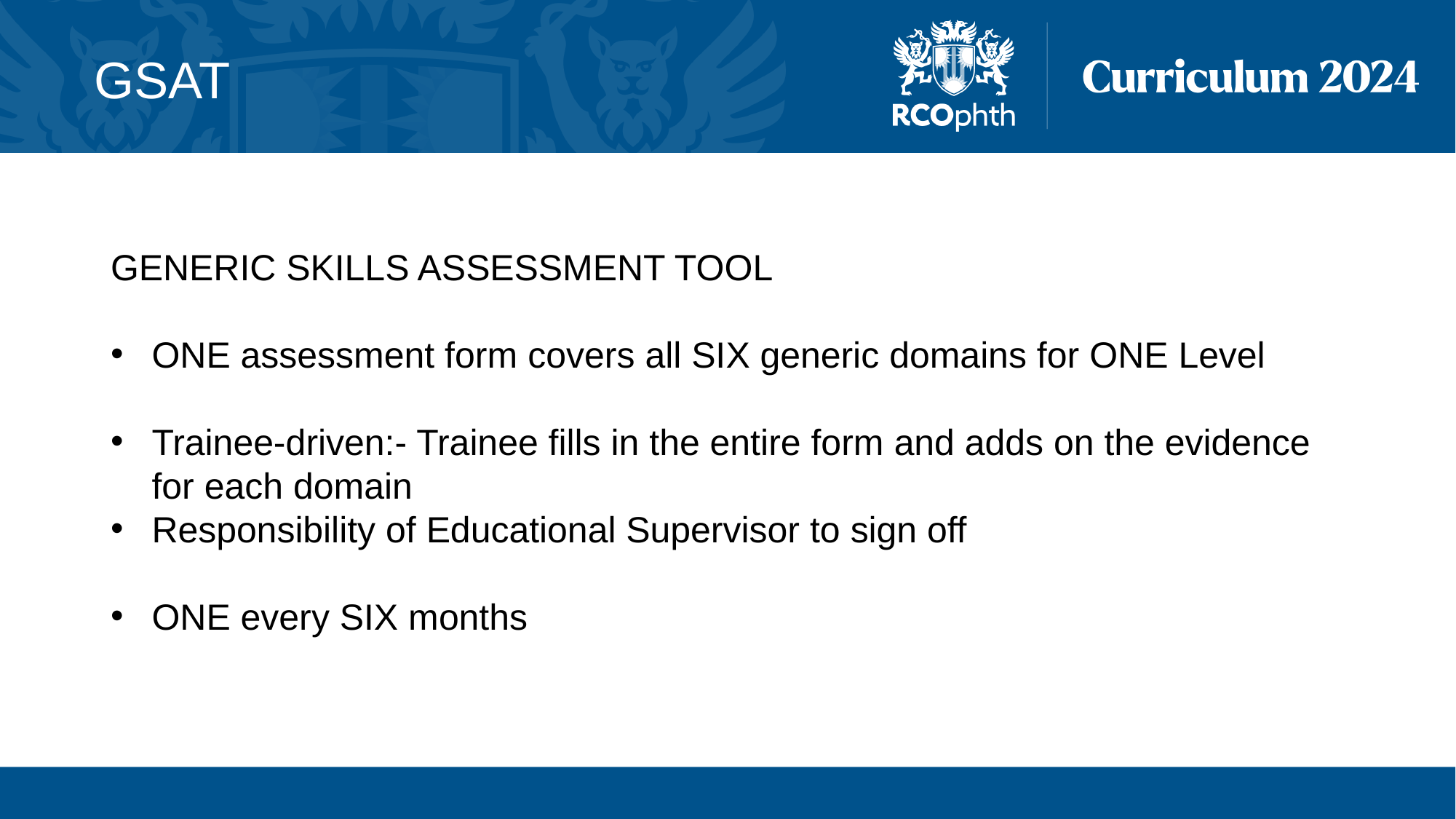

# GSAT
GENERIC SKILLS ASSESSMENT TOOL

ONE assessment form covers all SIX generic domains for ONE Level

Trainee-driven:- Trainee fills in the entire form and adds on the evidence for each domain
Responsibility of Educational Supervisor to sign off

ONE every SIX months